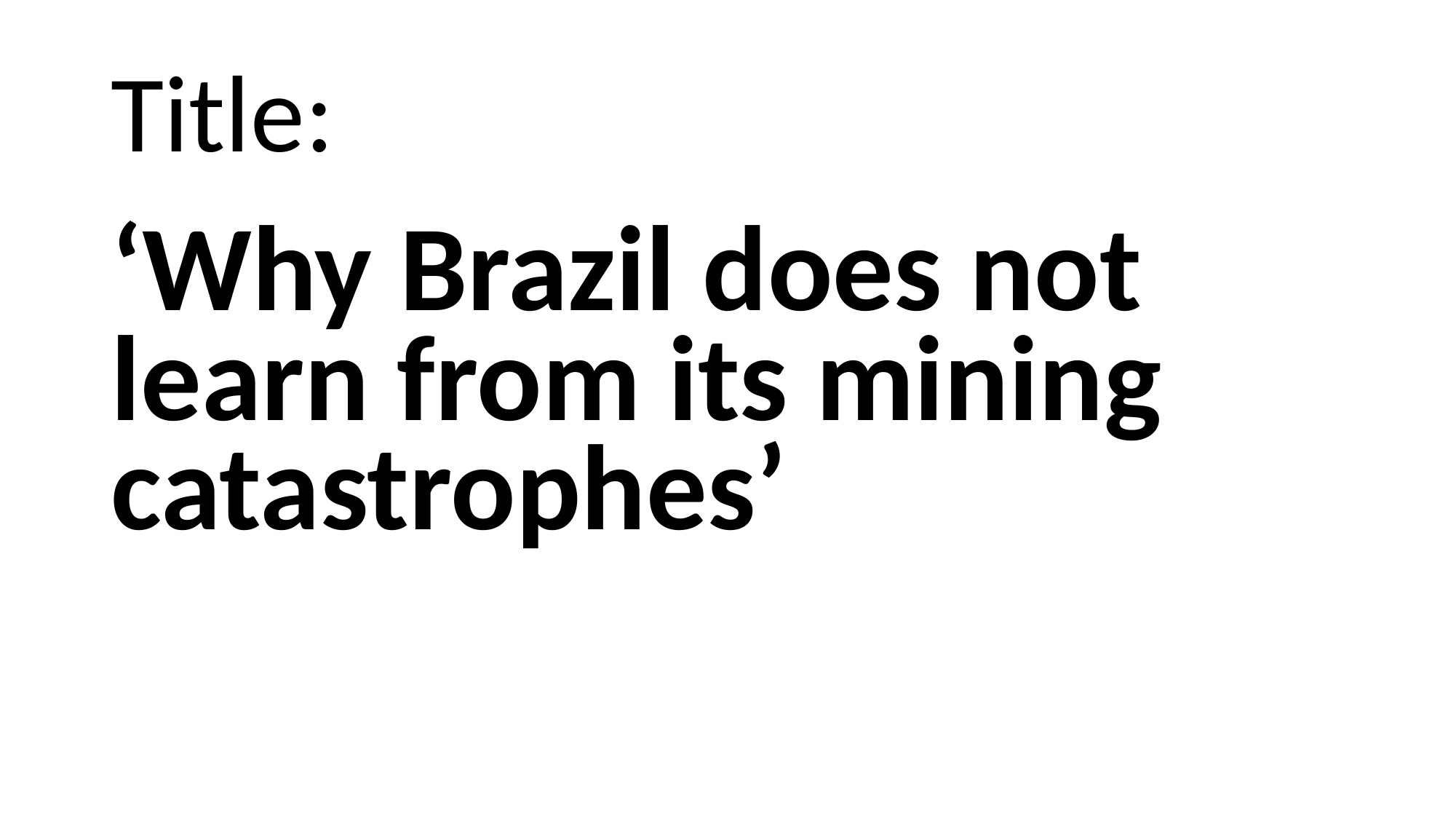

# Title:
‘Why Brazil does not learn from its mining catastrophes’